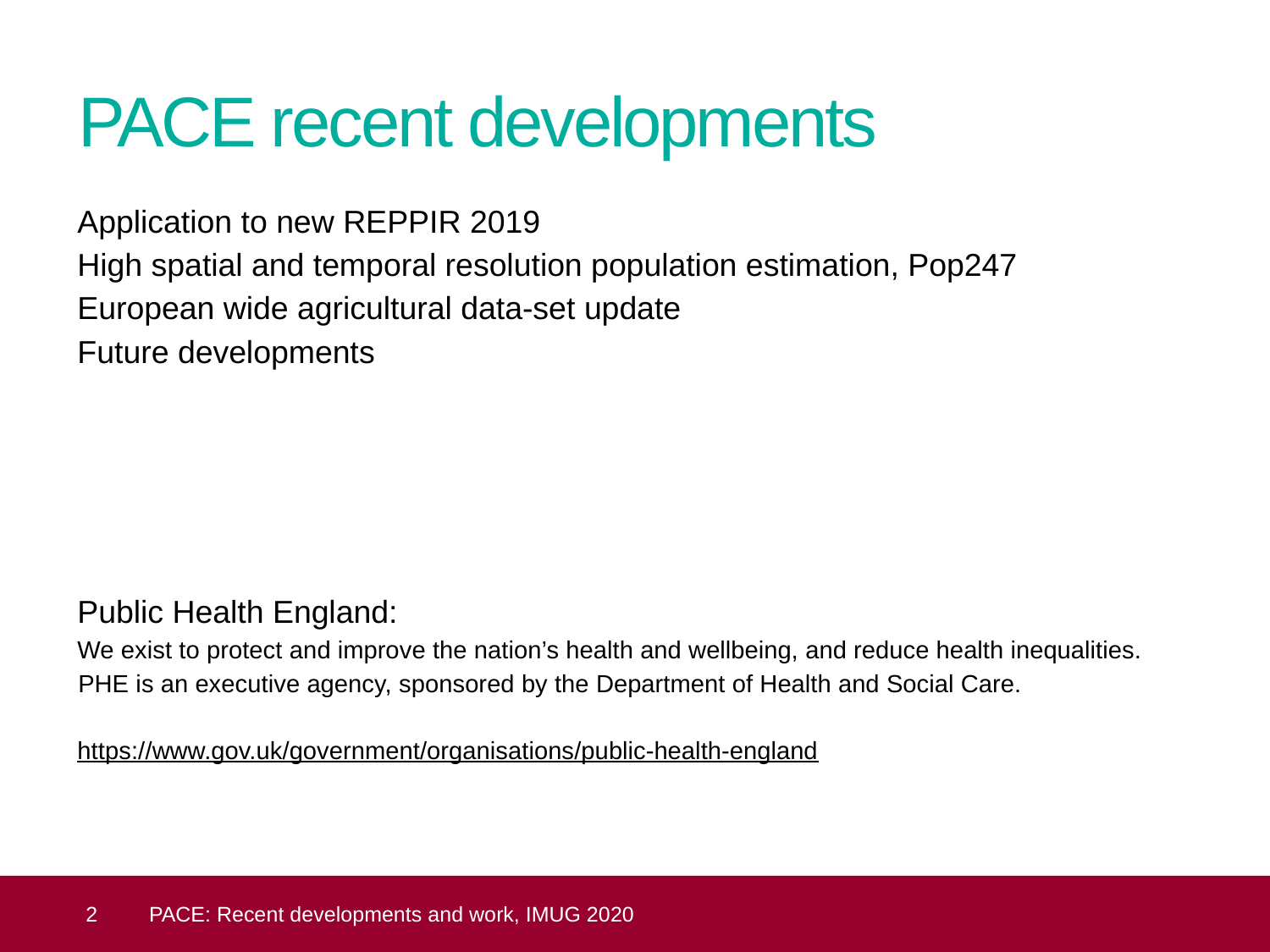

# PACE recent developments
Application to new REPPIR 2019
High spatial and temporal resolution population estimation, Pop247
European wide agricultural data-set update
Future developments

Public Health England:
We exist to protect and improve the nation’s health and wellbeing, and reduce health inequalities. PHE is an executive agency, sponsored by the Department of Health and Social Care.

https://www.gov.uk/government/organisations/public-health-england

  2
PACE: Recent developments and work, IMUG 2020